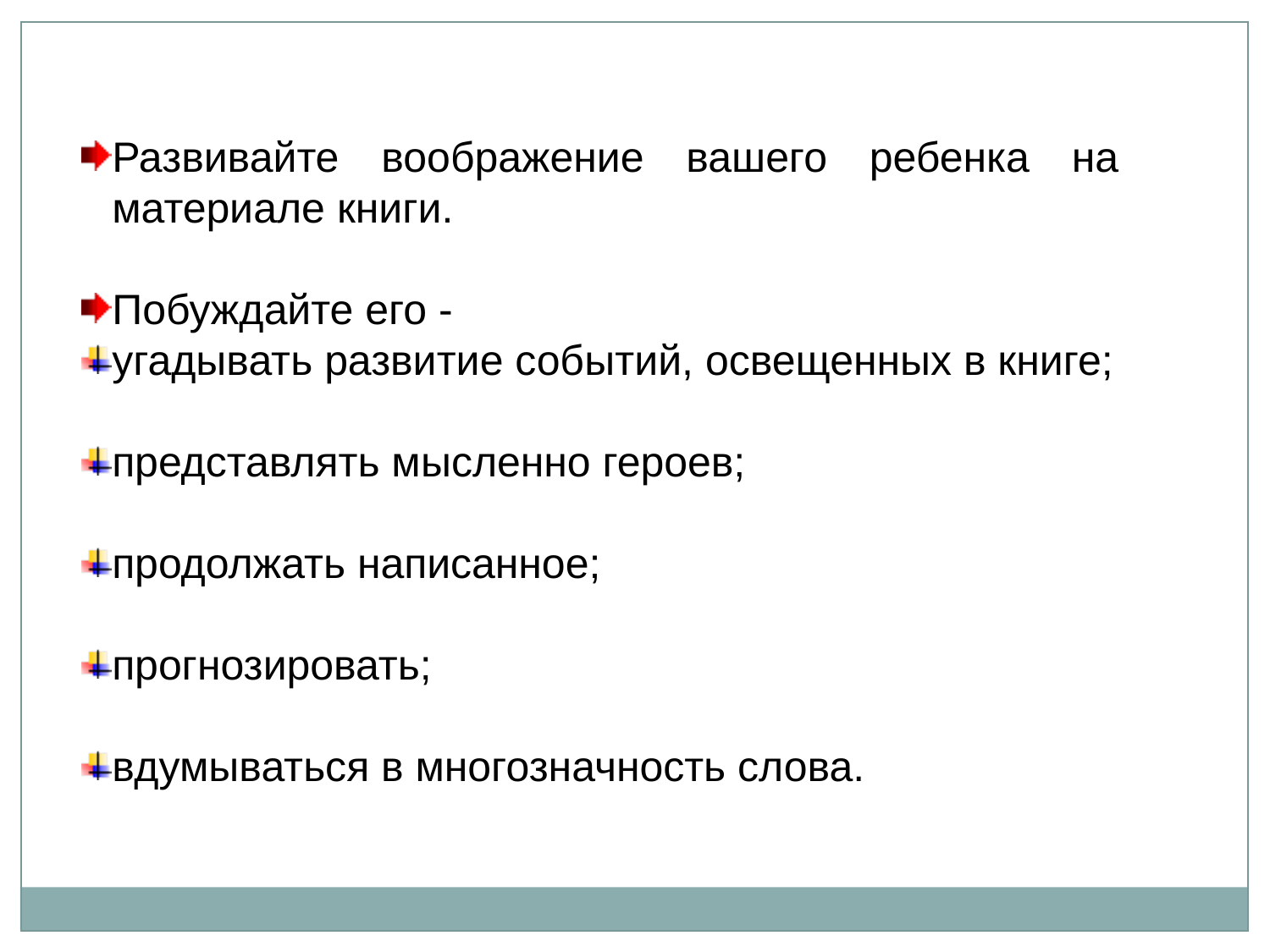

Развивайте воображение вашего ребенка на материале книги.

Побуждайте его -
угадывать развитие событий, освещенных в книге;

представлять мысленно героев;

продолжать написанное;

прогнозировать;

вдумываться в многозначность слова.